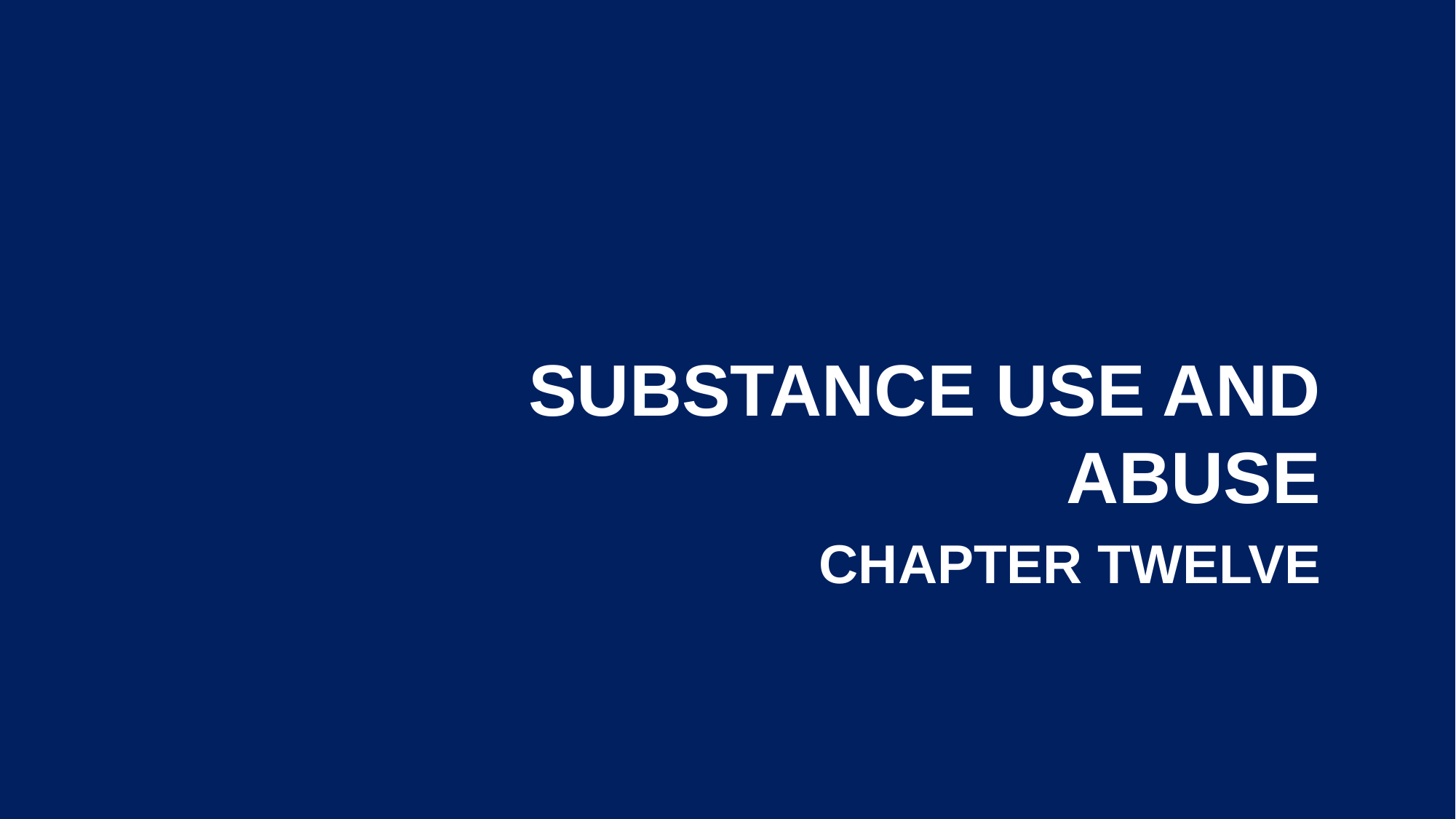

# Substance Use and Abuse
CHAPTER twelve